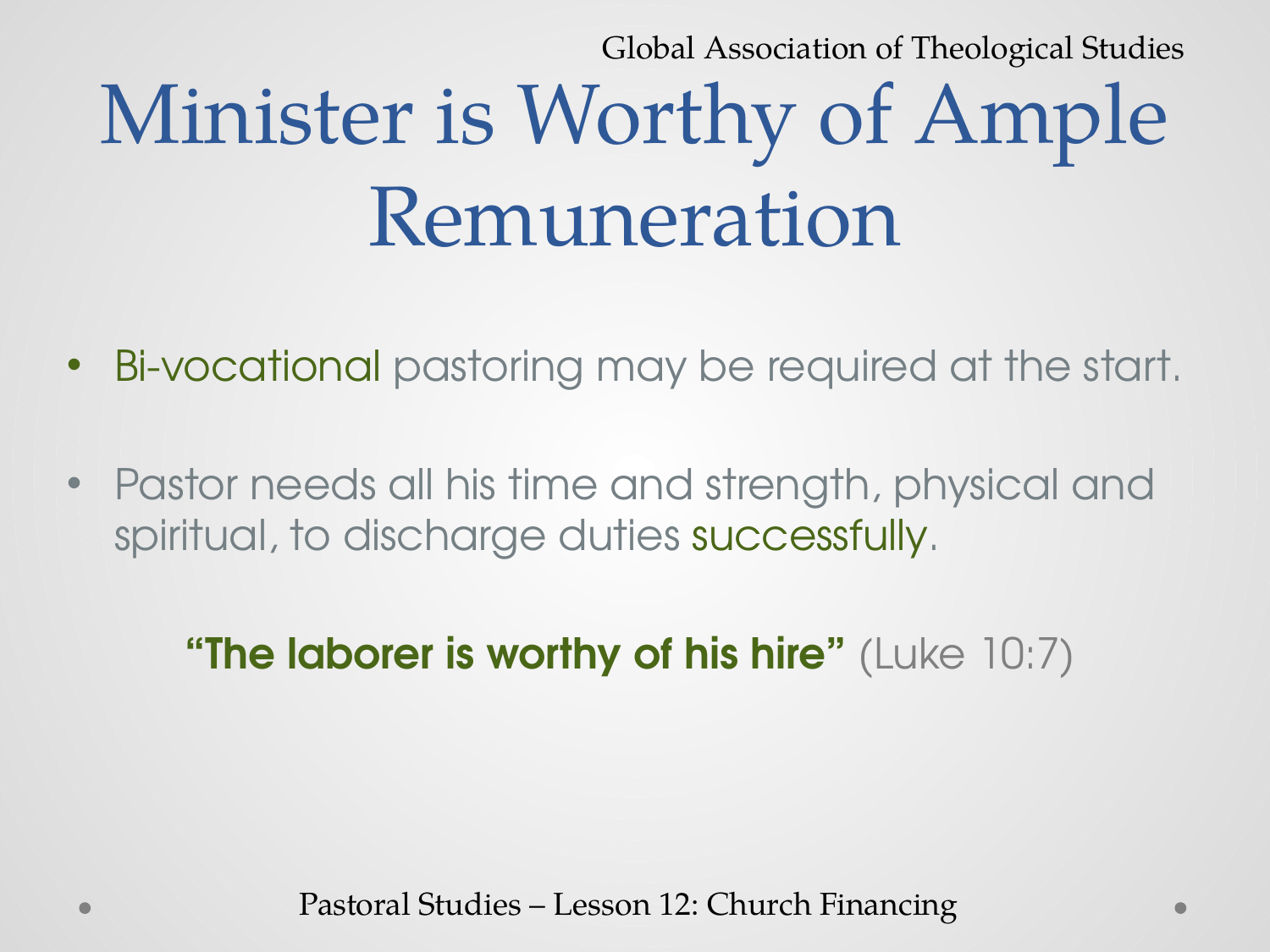

Global Association of Theological Studies
# Minister is Worthy of Ample Remuneration
Bi-vocational pastoring may be required at the start.

Pastor needs all his time and strength, physical and spiritual, to discharge duties successfully.

“The laborer is worthy of his hire” (Luke 10:7)

Pastoral Studies – Lesson 12: Church Financing